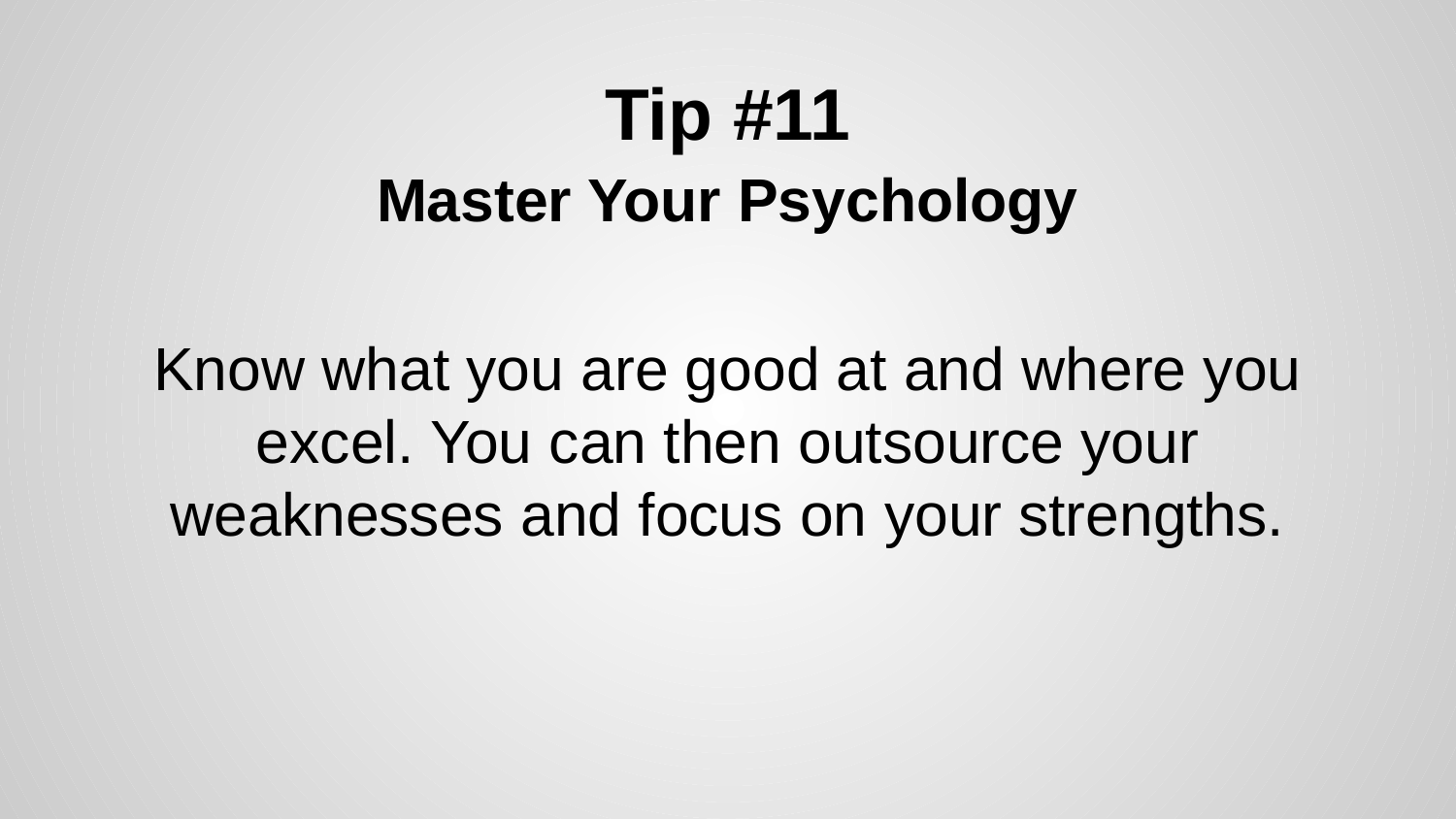

# Tip #11

Master Your Psychology

Know what you are good at and where you excel. You can then outsource your weaknesses and focus on your strengths.